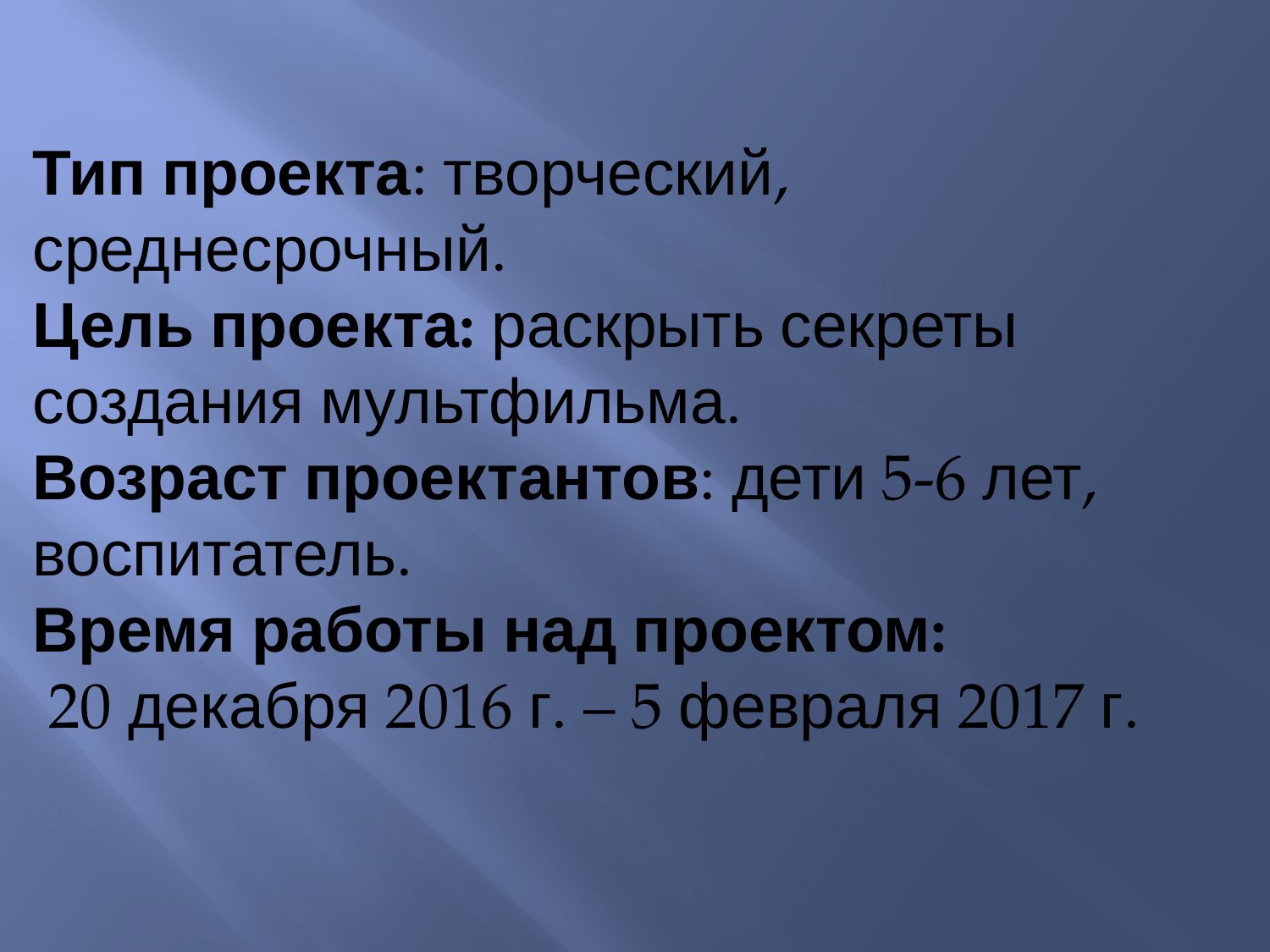

Тип проекта: творческий, среднесрочный.
Цель проекта: раскрыть секреты создания мультфильма.
Возраст проектантов: дети 5-6 лет, воспитатель.
Время работы над проектом:
 20 декабря 2016 г. – 5 февраля 2017 г.